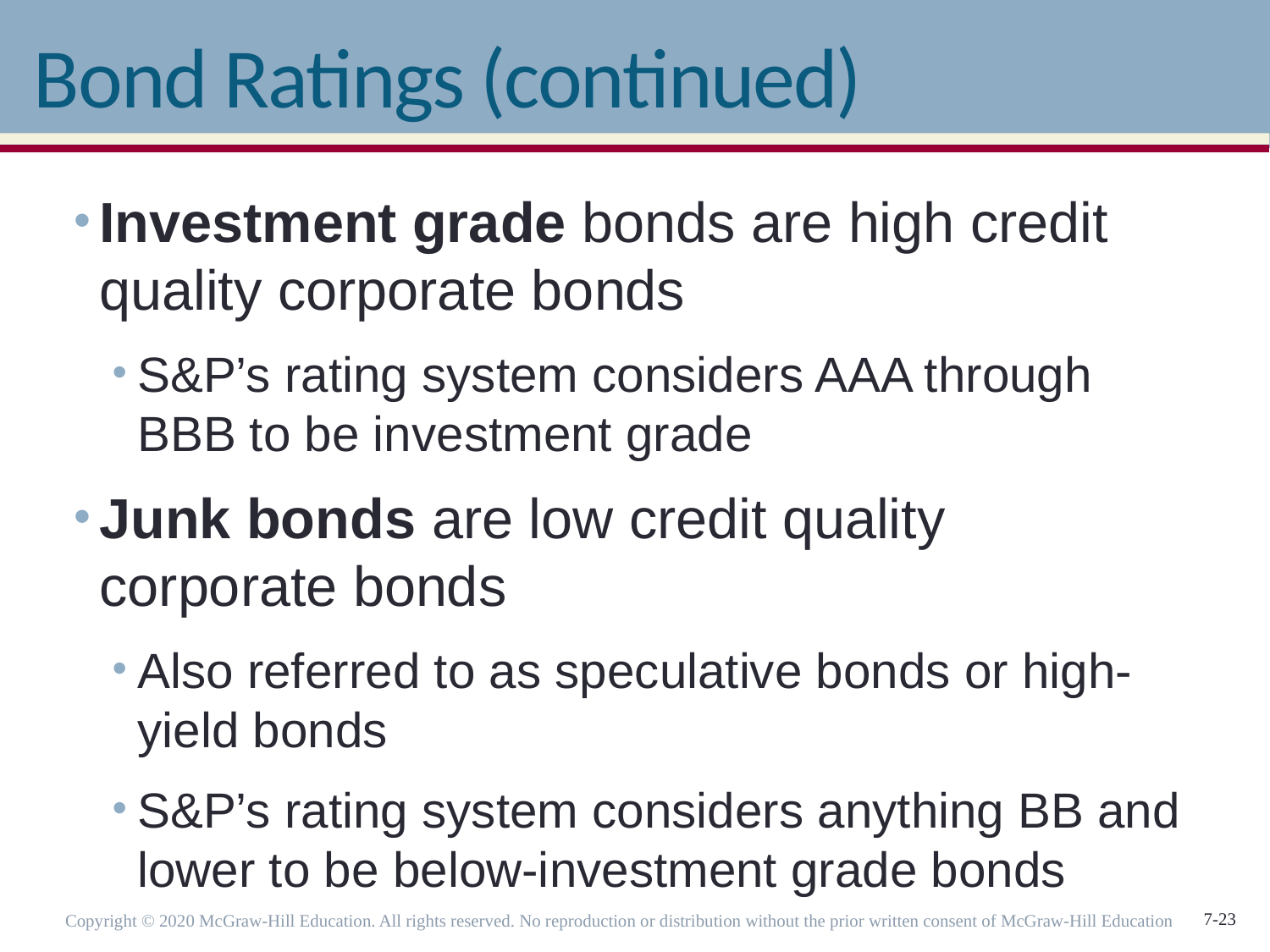

# Bond Ratings (continued)
Investment grade bonds are high credit quality corporate bonds
S&P’s rating system considers AAA through BBB to be investment grade
Junk bonds are low credit quality corporate bonds
Also referred to as speculative bonds or high-yield bonds
S&P’s rating system considers anything BB and lower to be below-investment grade bonds
Copyright © 2020 McGraw-Hill Education. All rights reserved. No reproduction or distribution without the prior written consent of McGraw-Hill Education